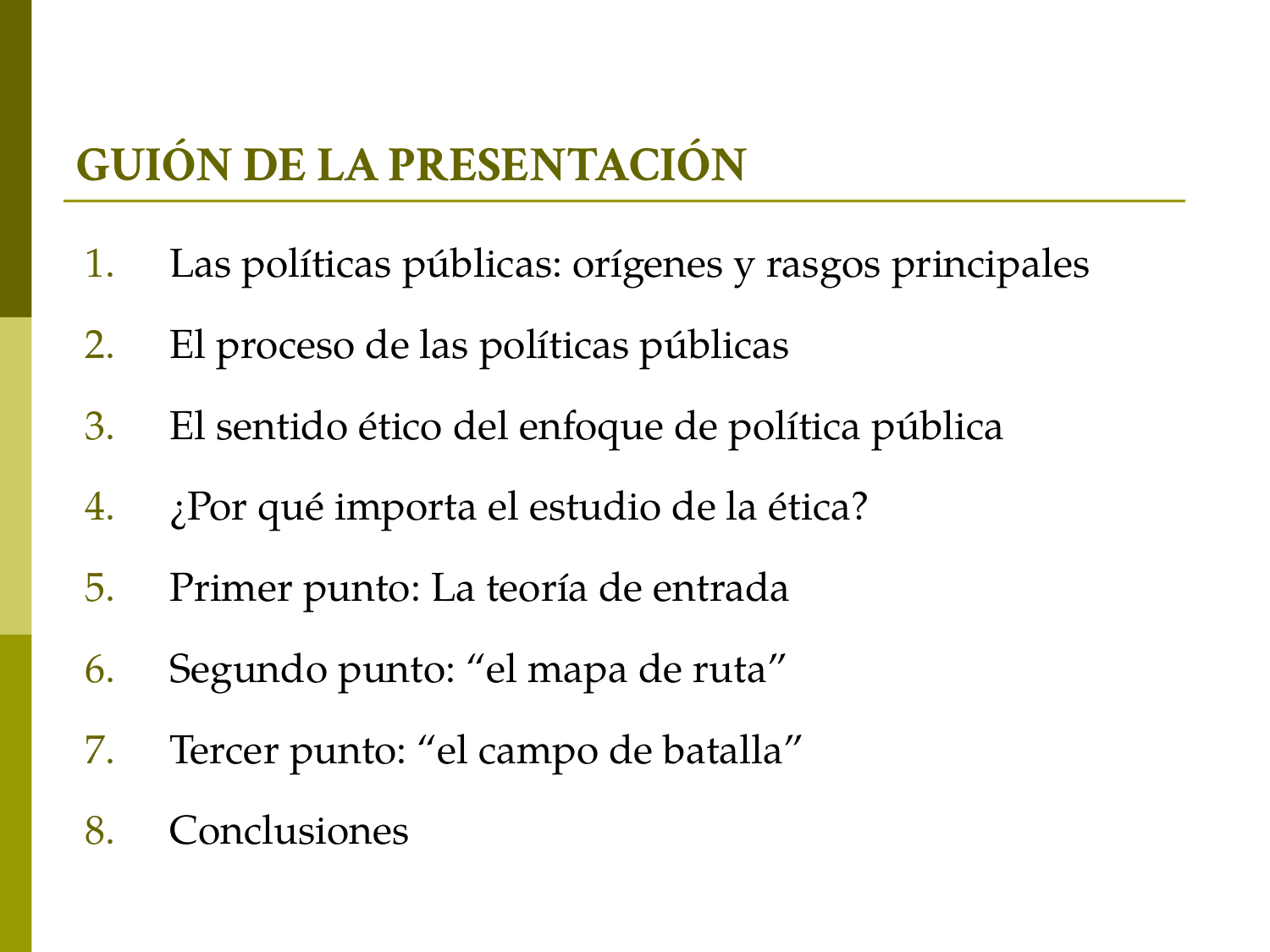

# GUIÓN DE LA PRESENTACIÓN
Las políticas públicas: orígenes y rasgos principales
El proceso de las políticas públicas
El sentido ético del enfoque de política pública
¿Por qué importa el estudio de la ética?
Primer punto: La teoría de entrada
Segundo punto: “el mapa de ruta”
Tercer punto: “el campo de batalla”
Conclusiones